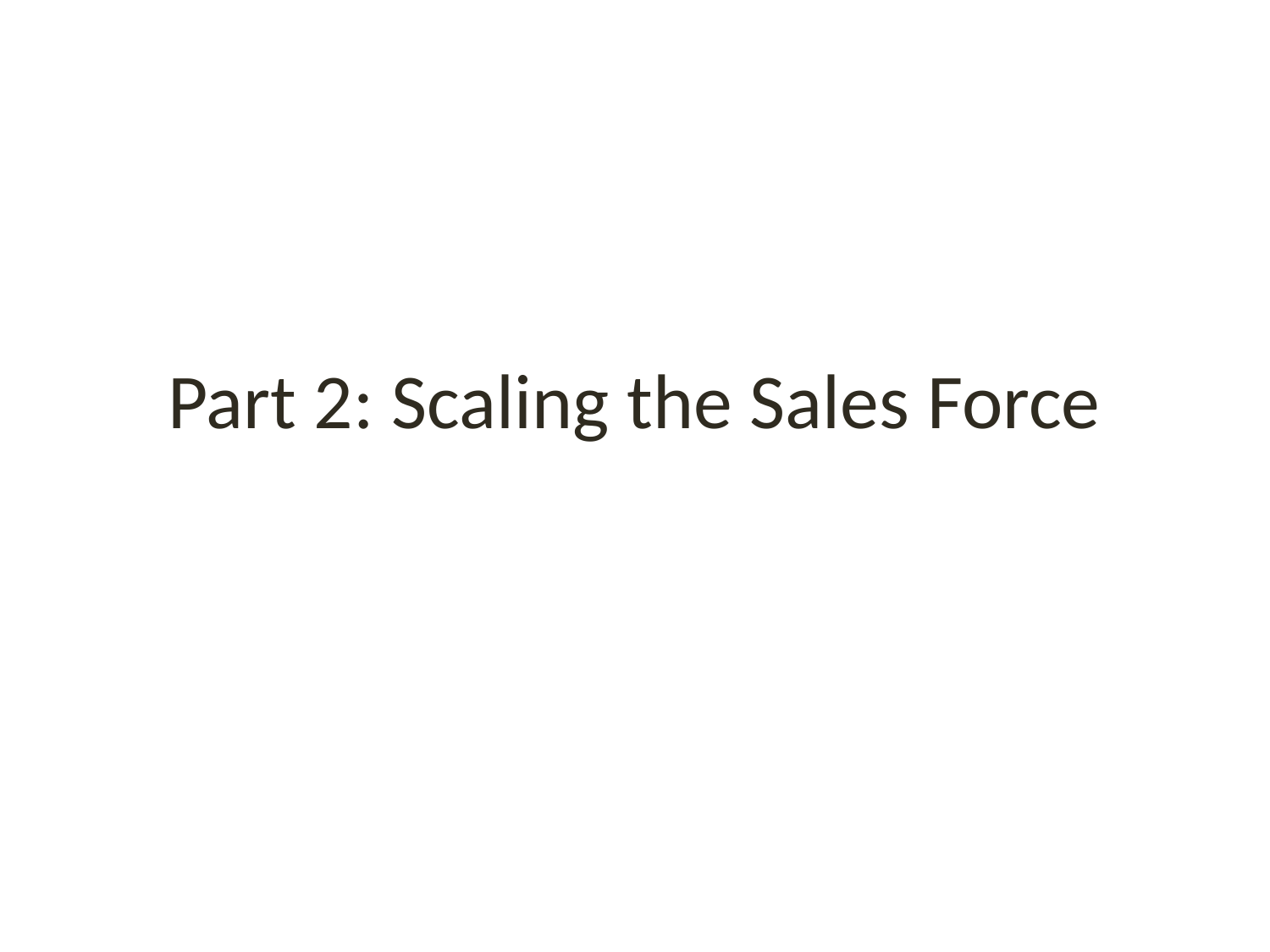

# Part 2: Scaling the Sales Force